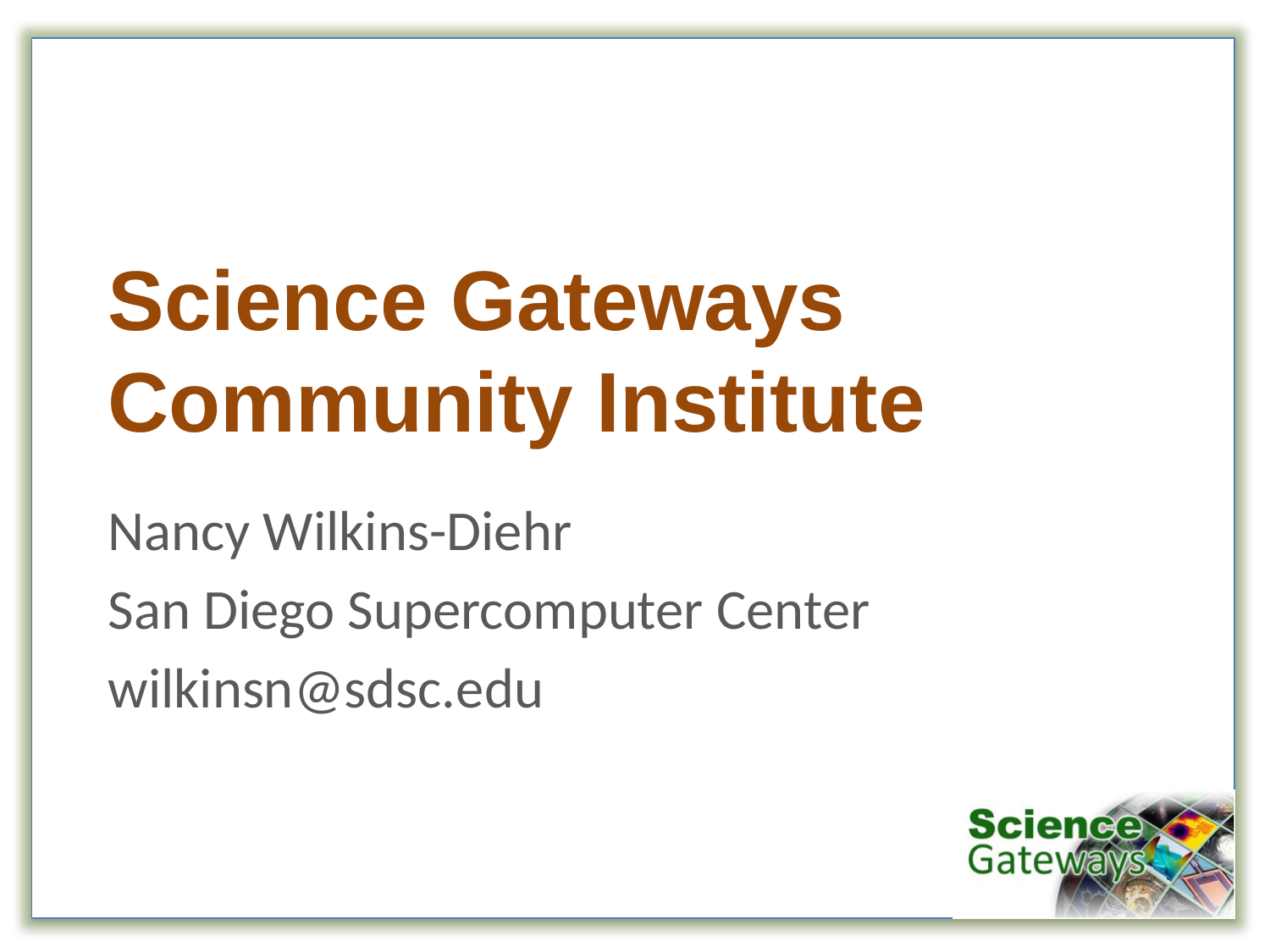

# Science Gateways Community Institute
Nancy Wilkins-Diehr
San Diego Supercomputer Center
wilkinsn@sdsc.edu